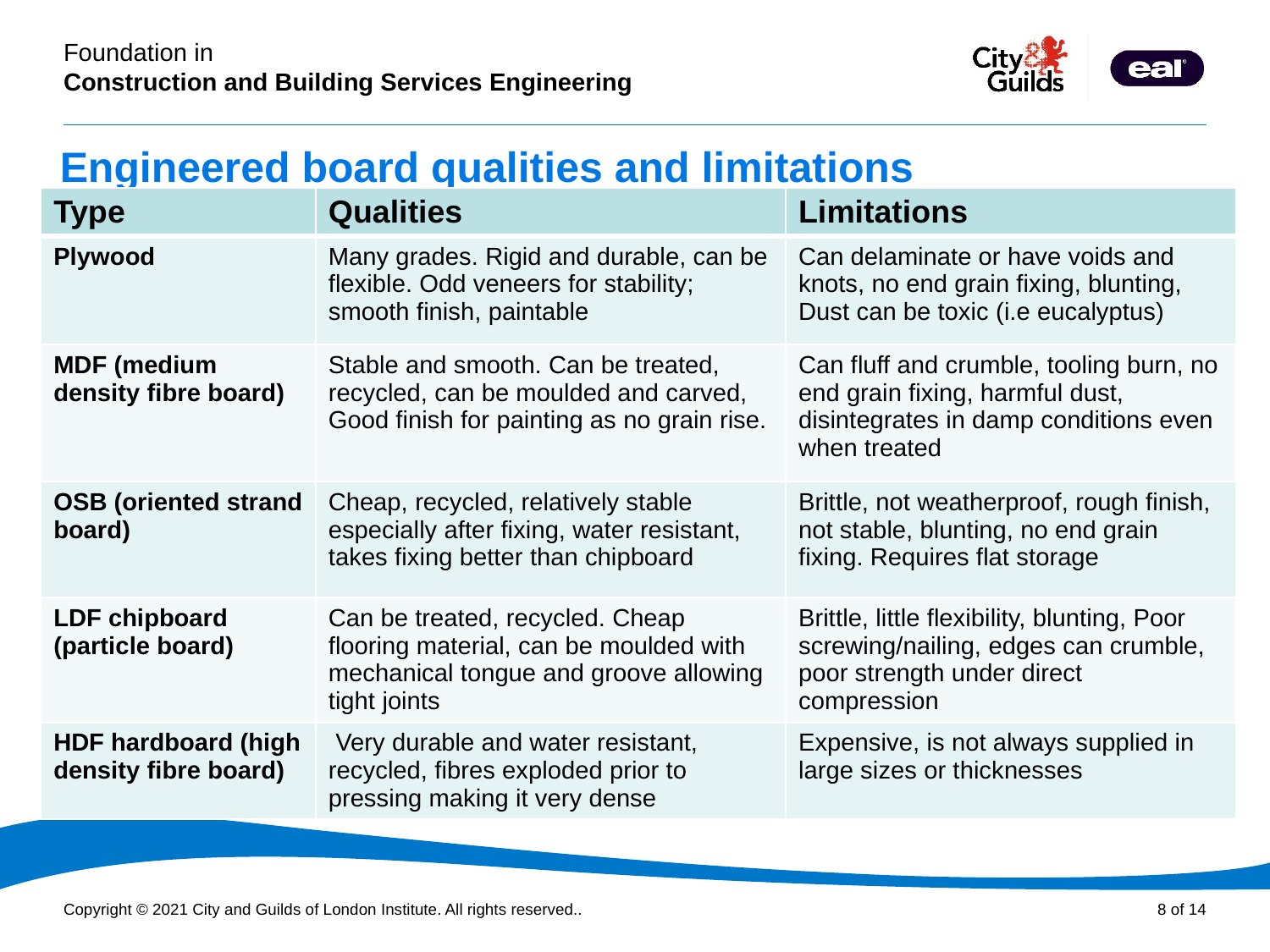

# Engineered board qualities and limitations
| Type | Qualities | Limitations |
| --- | --- | --- |
| Plywood | Many grades. Rigid and durable, can be flexible. Odd veneers for stability; smooth finish, paintable | Can delaminate or have voids and knots, no end grain fixing, blunting, Dust can be toxic (i.e eucalyptus) |
| MDF (medium density fibre board) | Stable and smooth. Can be treated, recycled, can be moulded and carved, Good finish for painting as no grain rise. | Can fluff and crumble, tooling burn, no end grain fixing, harmful dust, disintegrates in damp conditions even when treated |
| OSB (oriented strand board) | Cheap, recycled, relatively stable especially after fixing, water resistant, takes fixing better than chipboard | Brittle, not weatherproof, rough finish, not stable, blunting, no end grain fixing. Requires flat storage |
| LDF chipboard (particle board) | Can be treated, recycled. Cheap flooring material, can be moulded with mechanical tongue and groove allowing tight joints | Brittle, little flexibility, blunting, Poor screwing/nailing, edges can crumble, poor strength under direct compression |
| HDF hardboard (high density fibre board) | Very durable and water resistant, recycled, fibres exploded prior to pressing making it very dense | Expensive, is not always supplied in large sizes or thicknesses |